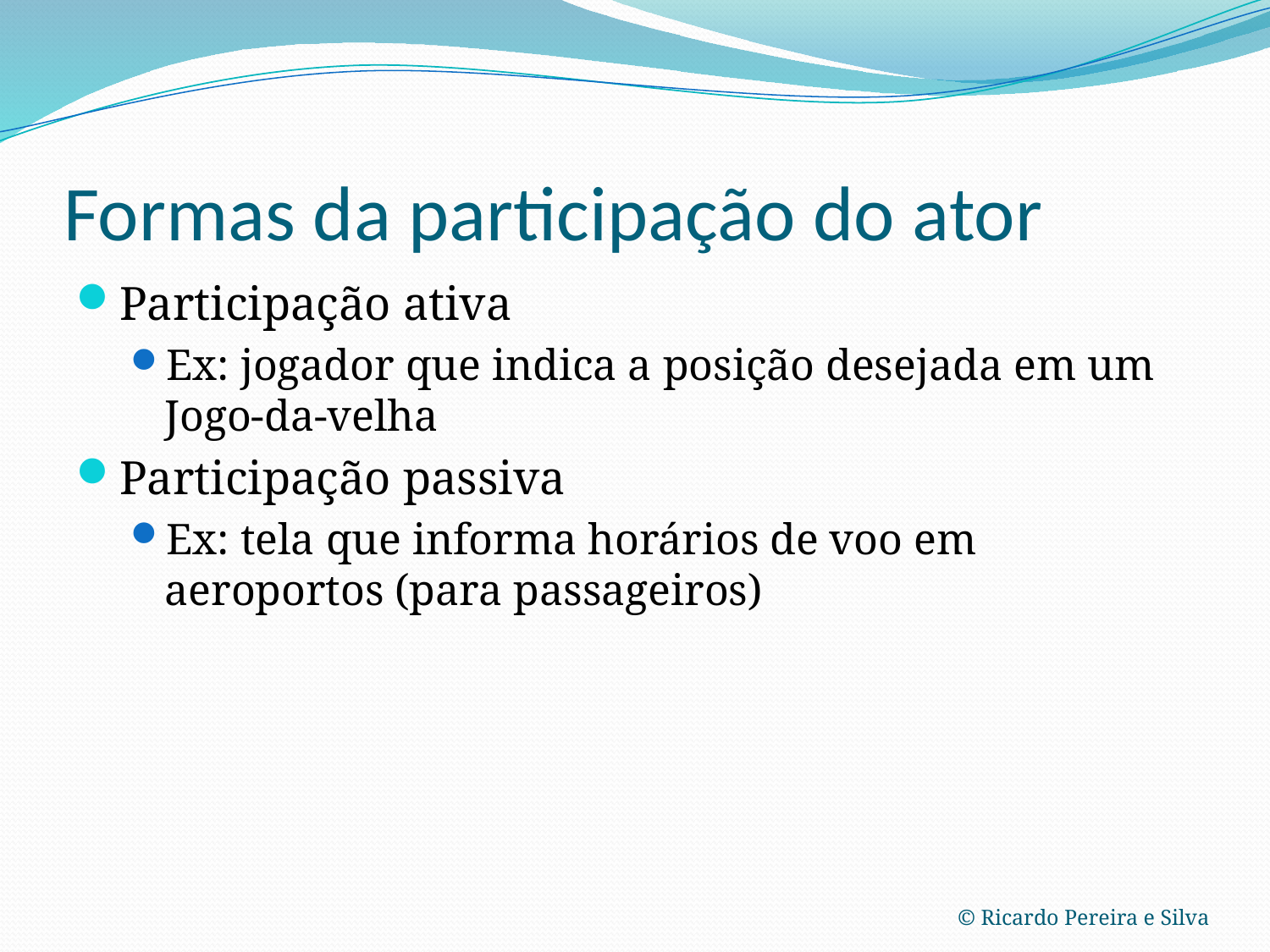

# Formas da participação do ator
Participação ativa
Ex: jogador que indica a posição desejada em um Jogo-da-velha
Participação passiva
Ex: tela que informa horários de voo em aeroportos (para passageiros)
© Ricardo Pereira e Silva